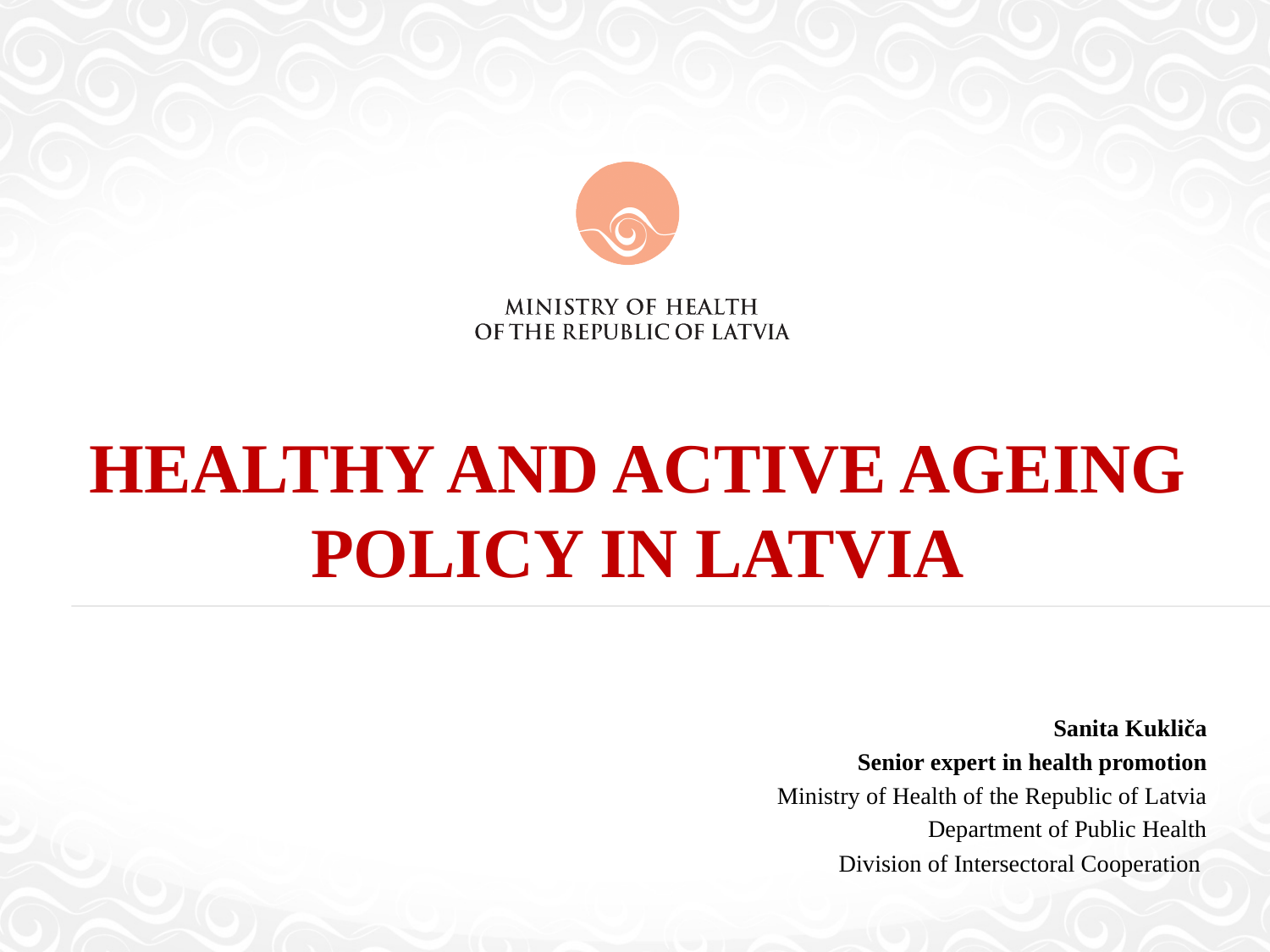

# Healthy and active ageing policy in latvia
Sanita Kukliča
Senior expert in health promotion
Ministry of Health of the Republic of Latvia
Department of Public Health
Division of Intersectoral Cooperation